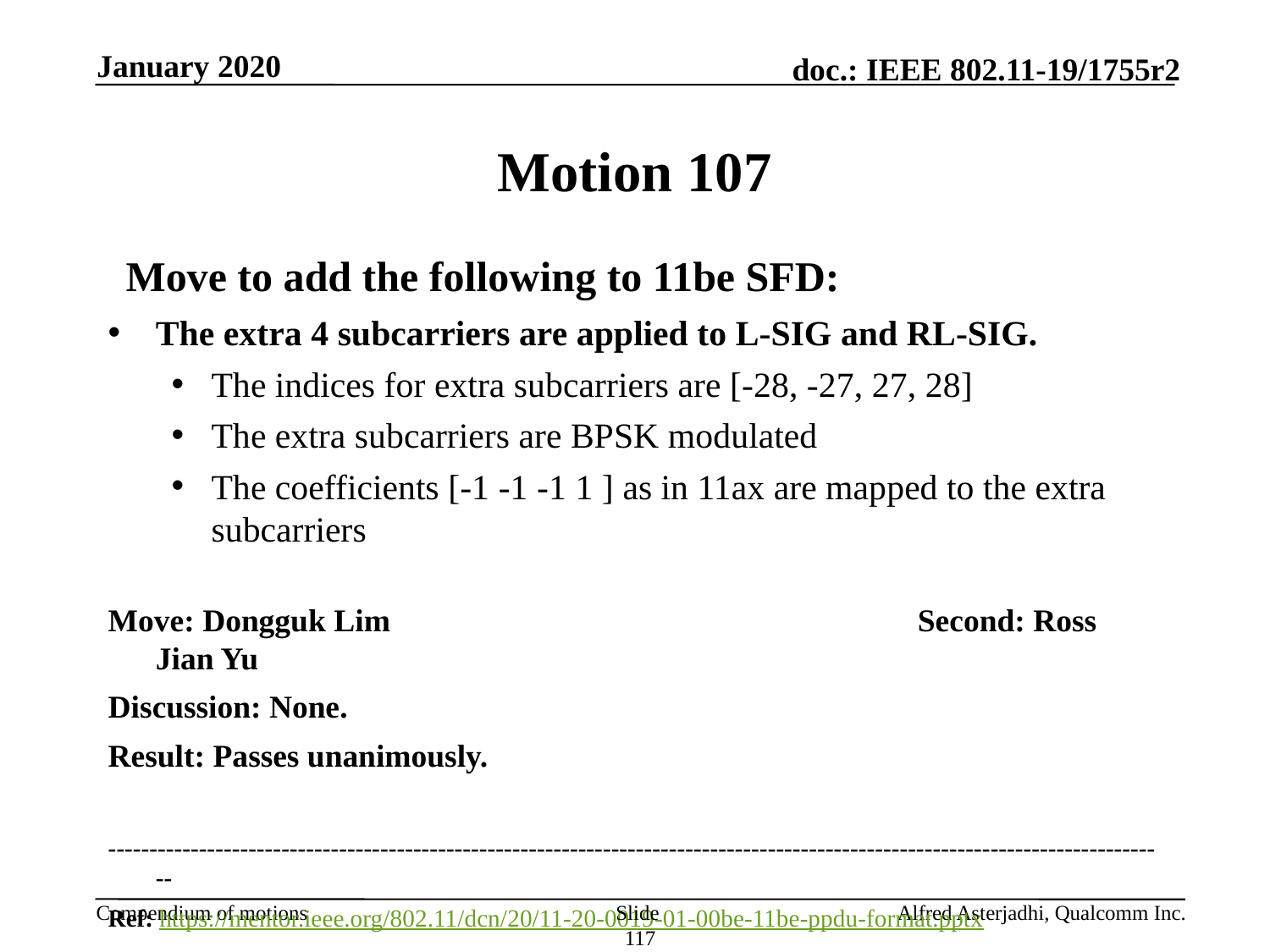

January 2020
# Motion 107
  Move to add the following to 11be SFD:
The extra 4 subcarriers are applied to L-SIG and RL-SIG.
The indices for extra subcarriers are [-28, -27, 27, 28]
The extra subcarriers are BPSK modulated
The coefficients [-1 -1 -1 1 ] as in 11ax are mapped to the extra subcarriers

Move: Dongguk Lim					Second: Ross Jian Yu
Discussion: None.
Result: Passes unanimously.

---------------------------------------------------------------------------------------------------------------------------------
Ref: https://mentor.ieee.org/802.11/dcn/20/11-20-0019-01-00be-11be-ppdu-format.pptx

Slide 117
Alfred Asterjadhi, Qualcomm Inc.